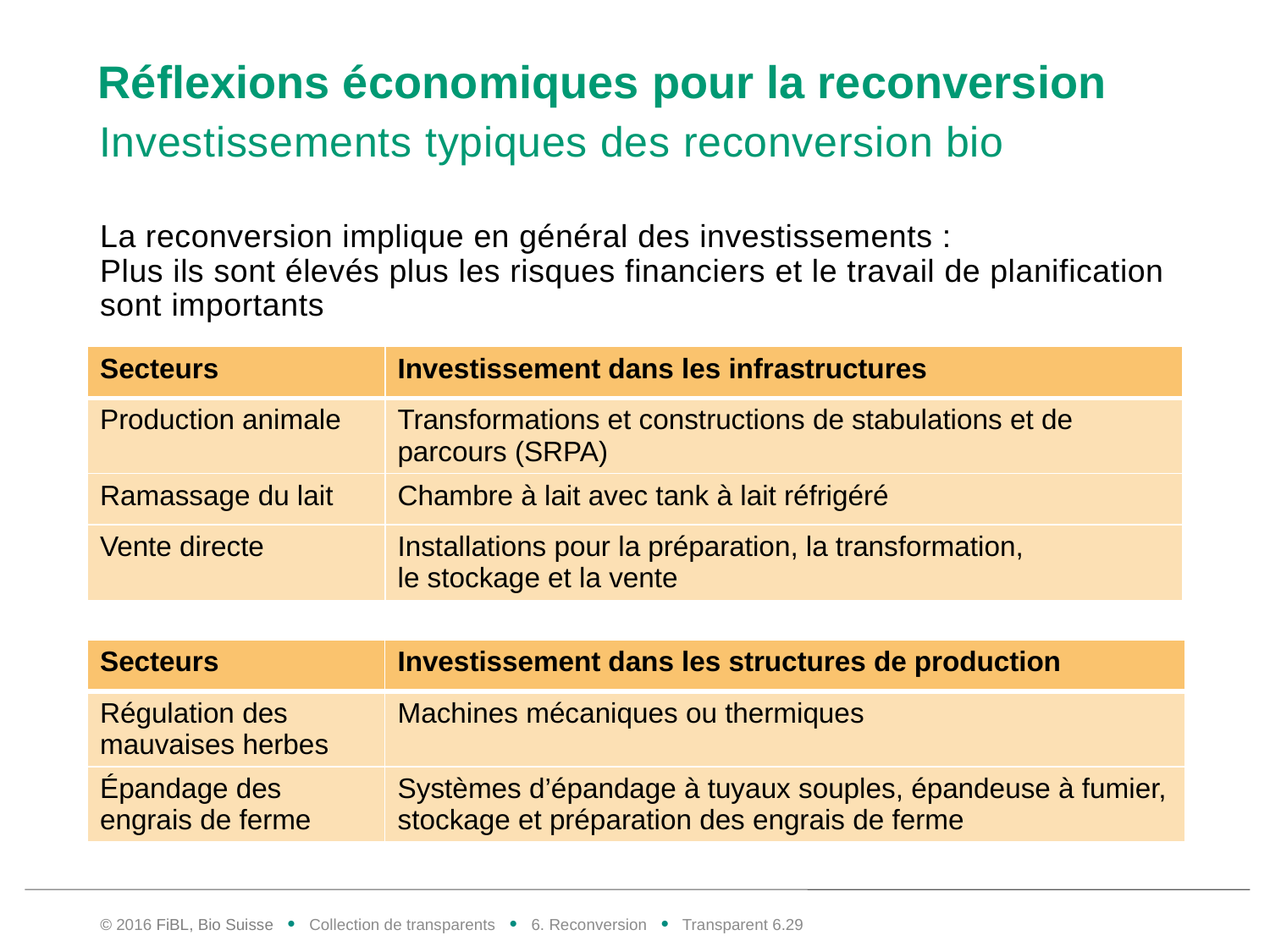

# Réflexions économiques pour la reconversion
Investissements typiques des reconversion bio
La reconversion implique en général des investissements :
Plus ils sont élevés plus les risques financiers et le travail de planification sont importants
| Secteurs | Investissement dans les infrastructures |
| --- | --- |
| Production animale | Transformations et constructions de stabulations et de parcours (SRPA) |
| Ramassage du lait | Chambre à lait avec tank à lait réfrigéré |
| Vente directe | Installations pour la préparation, la transformation, le stockage et la vente |
| Secteurs | Investissement dans les structures de production |
| --- | --- |
| Régulation des mauvaises herbes | Machines mécaniques ou thermiques |
| Épandage des engrais de ferme | Systèmes d’épandage à tuyaux souples, épandeuse à fumier, stockage et préparation des engrais de ferme |

© 2016 FiBL, Bio Suisse   •   Collection de transparents   •   6. Reconversion   •   Transparent 6.29